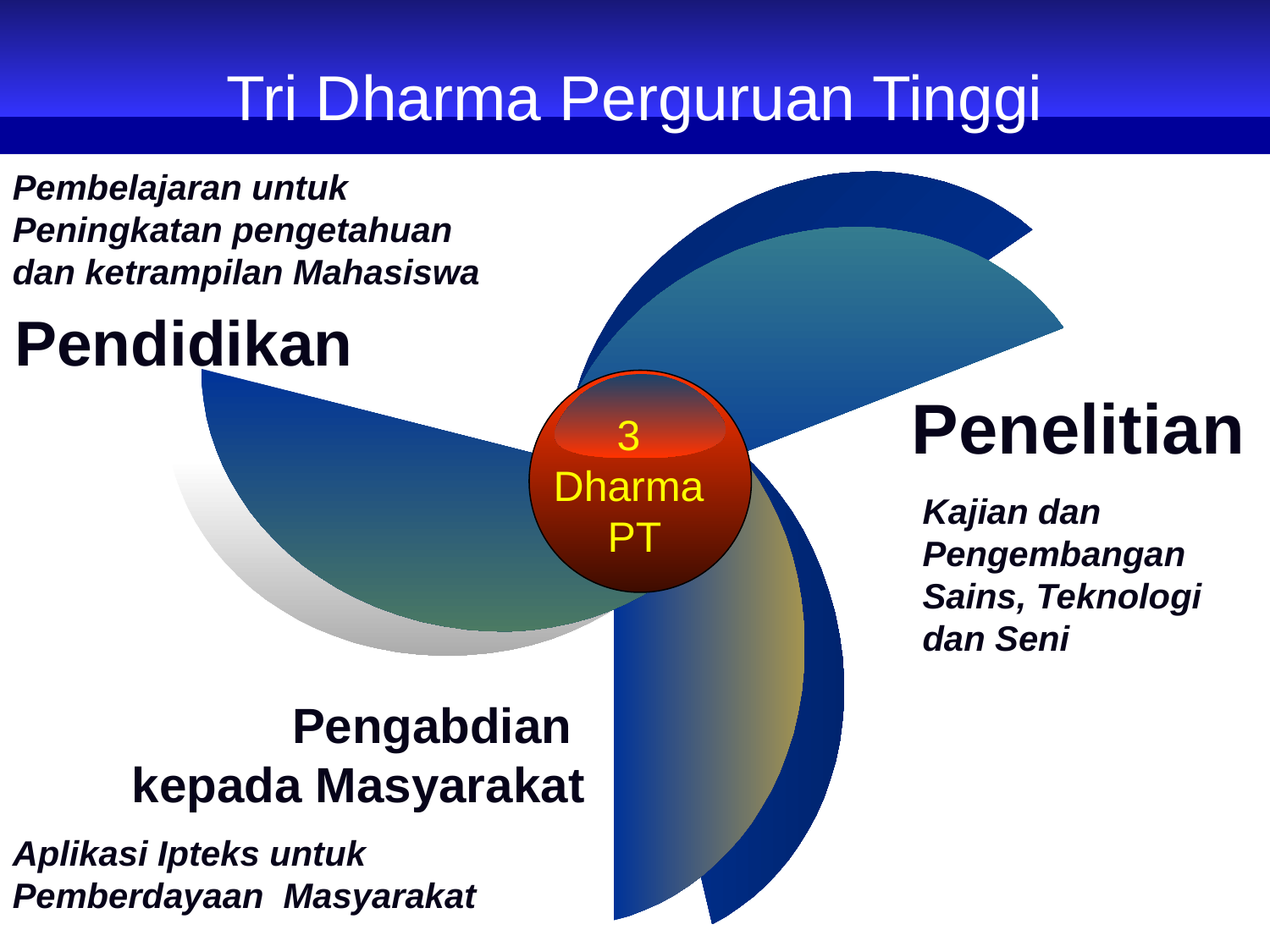

Tri Dharma Perguruan Tinggi
Pembelajaran untuk
Peningkatan pengetahuan dan ketrampilan Mahasiswa

Pendidikan

Penelitian
3
Dharma
PT
Kajian dan Pengembangan
Sains, Teknologi dan Seni
Pengabdian
kepada Masyarakat
Aplikasi Ipteks untuk Pemberdayaan  Masyarakat